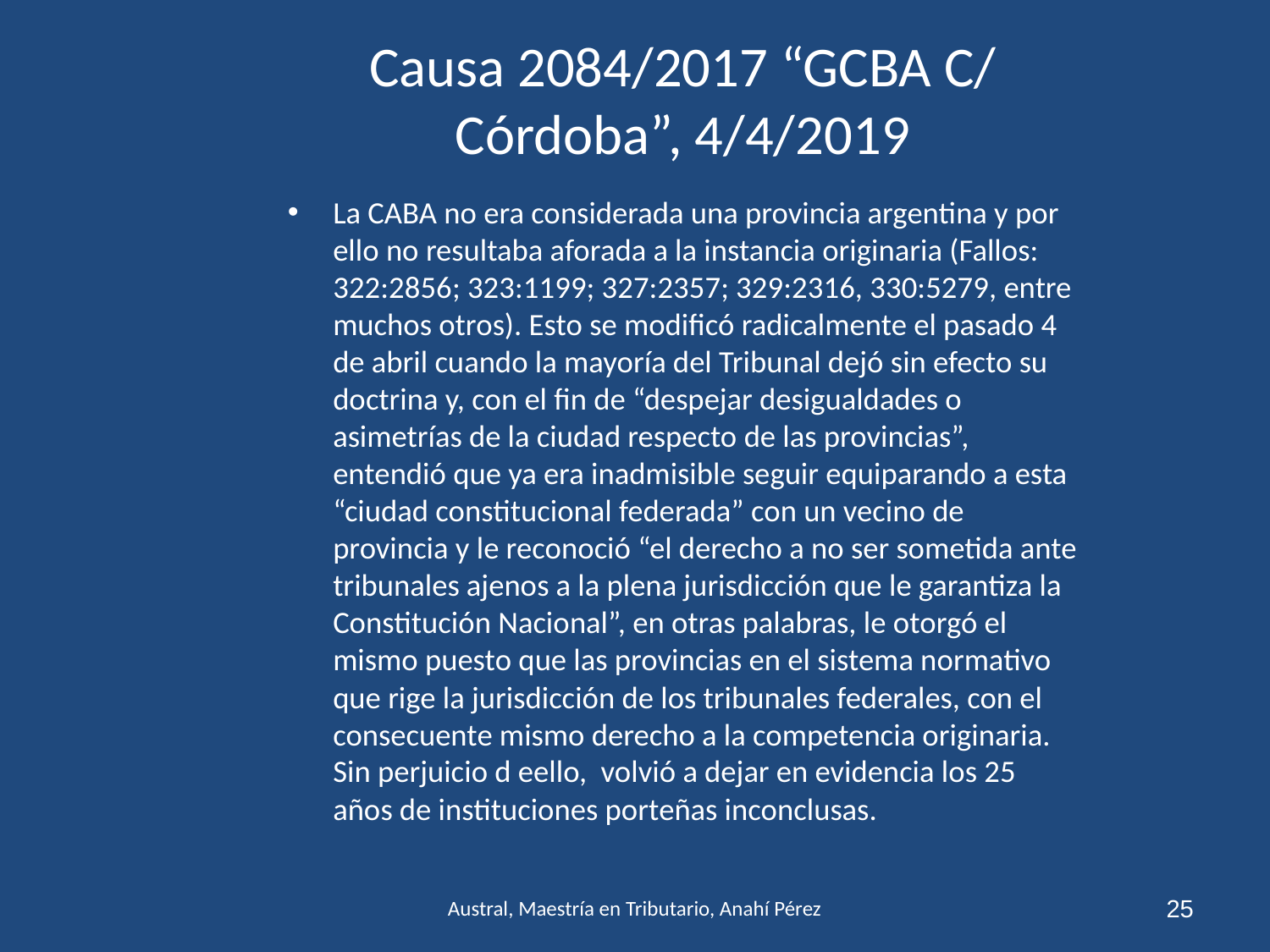

# Causa 2084/2017 “GCBA C/ Córdoba”, 4/4/2019
La CABA no era considerada una provincia argentina y por ello no resultaba aforada a la instancia originaria (Fallos: 322:2856; 323:1199; 327:2357; 329:2316, 330:5279, entre muchos otros). Esto se modificó radicalmente el pasado 4 de abril cuando la mayoría del Tribunal dejó sin efecto su doctrina y, con el fin de “despejar desigualdades o asimetrías de la ciudad respecto de las provincias”, entendió que ya era inadmisible seguir equiparando a esta “ciudad constitucional federada” con un vecino de provincia y le reconoció “el derecho a no ser sometida ante tribunales ajenos a la plena jurisdicción que le garantiza la Constitución Nacional”, en otras palabras, le otorgó el mismo puesto que las provincias en el sistema normativo que rige la jurisdicción de los tribunales federales, con el consecuente mismo derecho a la competencia originaria. Sin perjuicio d eello,  volvió a dejar en evidencia los 25 años de instituciones porteñas inconclusas.
Austral, Maestría en Tributario, Anahí Pérez
25